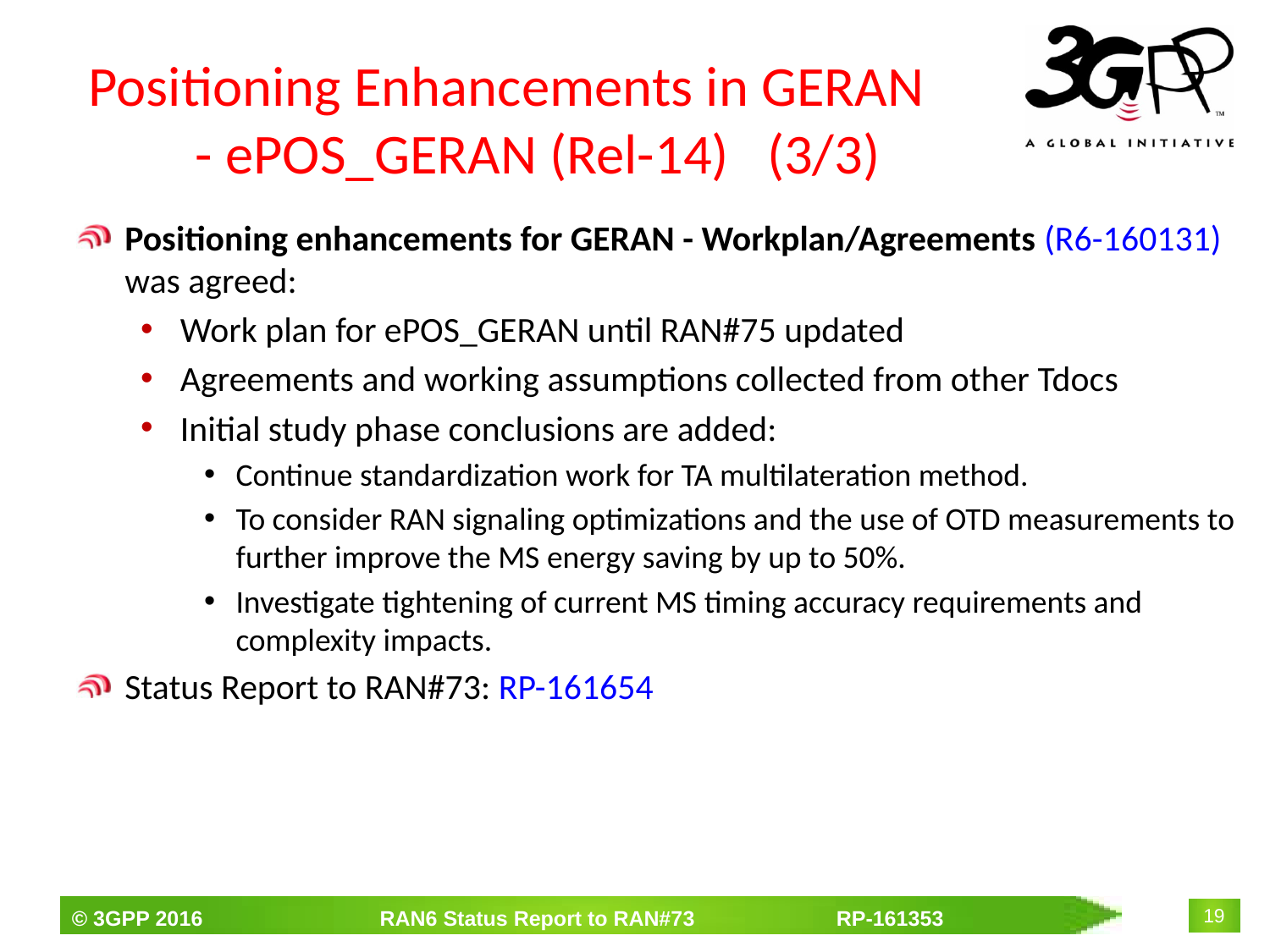

# Positioning Enhancements in GERAN      - ePOS_GERAN (Rel-14)   (3/3)
Positioning enhancements for GERAN - Workplan/Agreements (R6-160131) was agreed:
Work plan for ePOS_GERAN until RAN#75 updated
Agreements and working assumptions collected from other Tdocs
Initial study phase conclusions are added:
Continue standardization work for TA multilateration method.
To consider RAN signaling optimizations and the use of OTD measurements to further improve the MS energy saving by up to 50%.
Investigate tightening of current MS timing accuracy requirements and complexity impacts.
Status Report to RAN#73: RP-161654